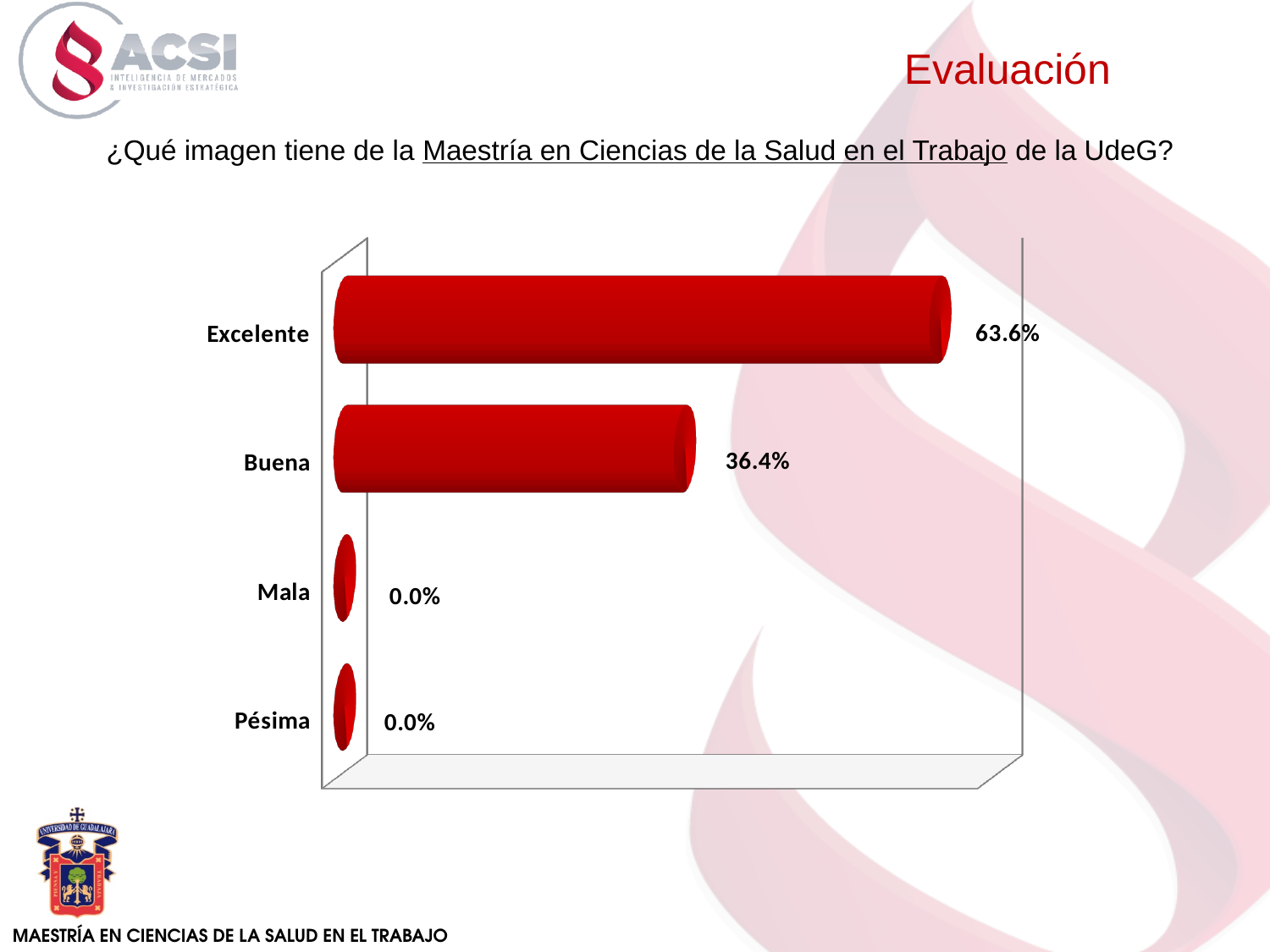

Evaluación
¿Qué imagen tiene de la Maestría en Ciencias de la Salud en el Trabajo de la UdeG?

[unsupported chart]